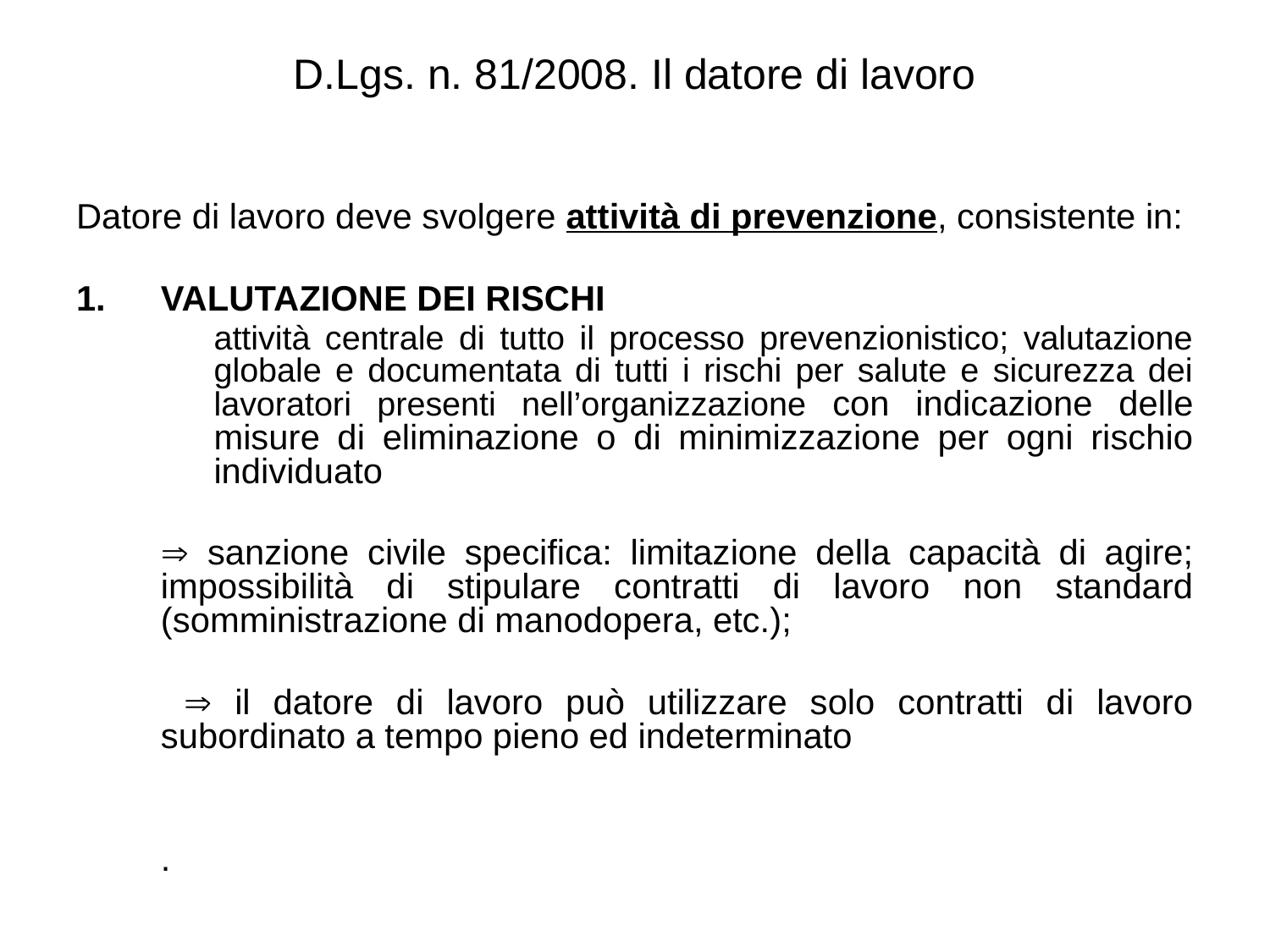

# D.Lgs. n. 81/2008. Il datore di lavoro

Datore di lavoro deve svolgere attività di prevenzione, consistente in:

VALUTAZIONE DEI RISCHI
	attività centrale di tutto il processo prevenzionistico; valutazione globale e documentata di tutti i rischi per salute e sicurezza dei lavoratori presenti nell’organizzazione con indicazione delle misure di eliminazione o di minimizzazione per ogni rischio individuato

	⇒ sanzione civile specifica: limitazione della capacità di agire; impossibilità di stipulare contratti di lavoro non standard (somministrazione di manodopera, etc.);

	 ⇒ il datore di lavoro può utilizzare solo contratti di lavoro subordinato a tempo pieno ed indeterminato

	.